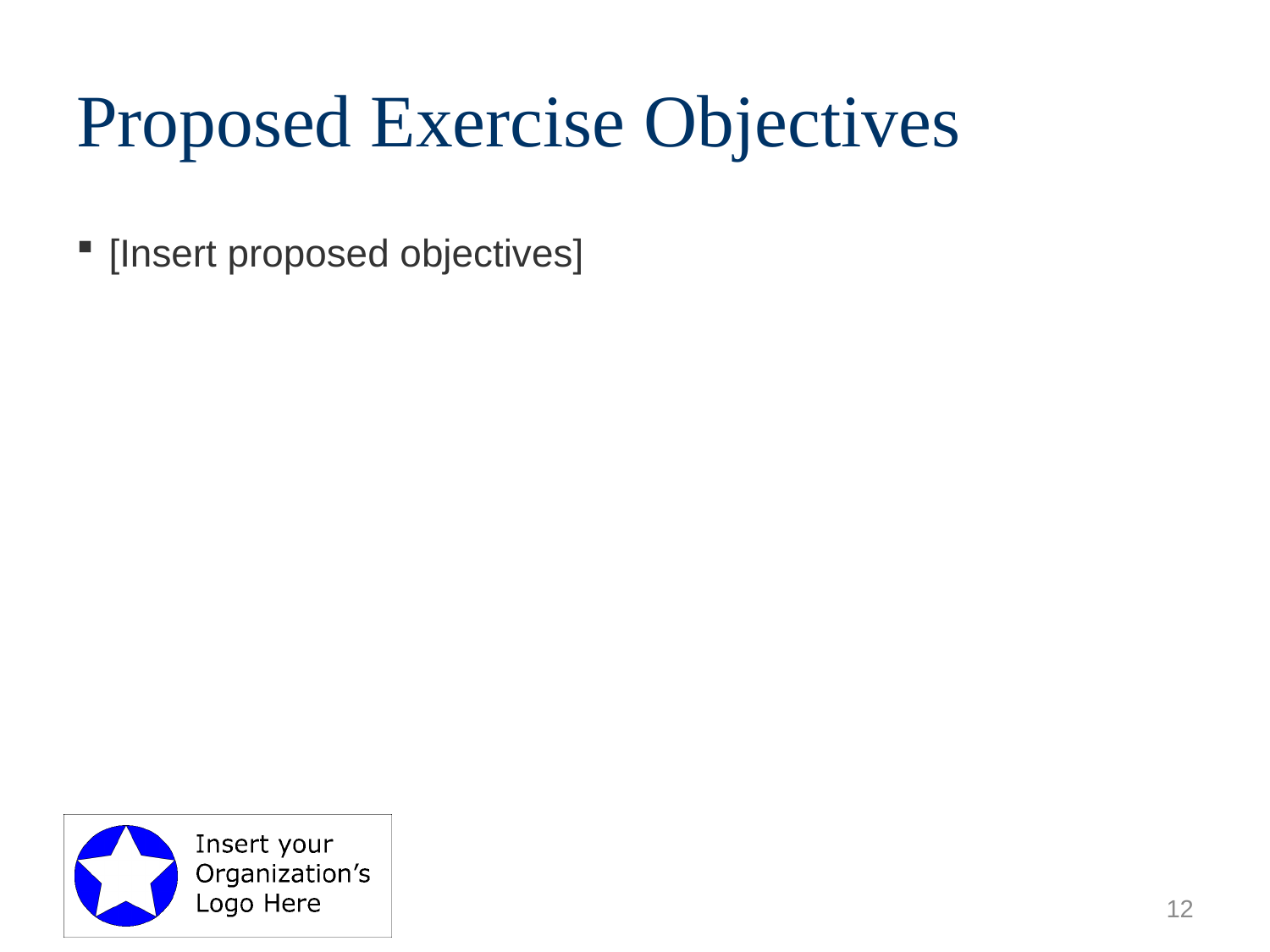

# Proposed Exercise Objectives
[Insert proposed objectives]
12